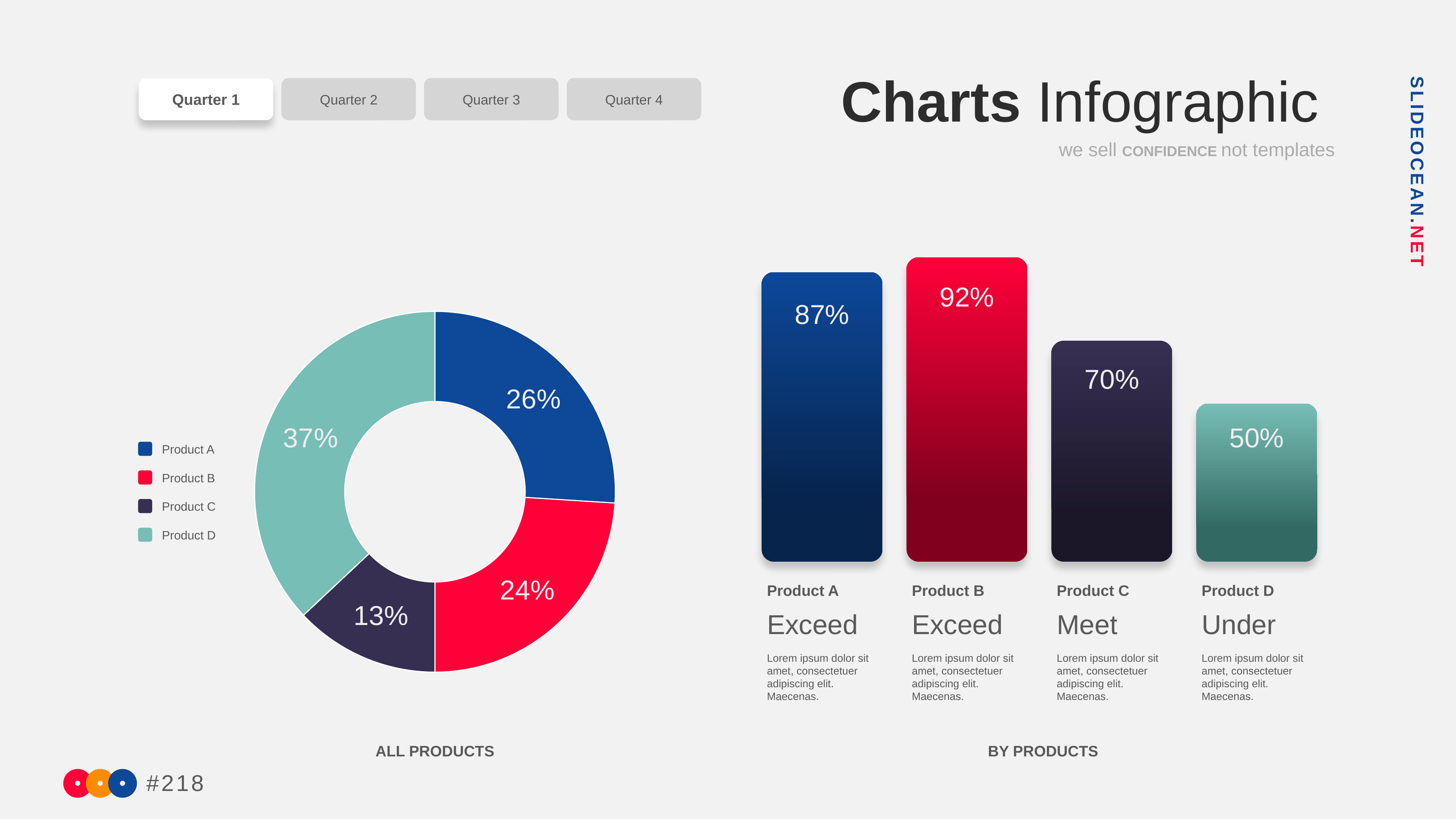

Charts Infographic

Quarter 1
Quarter 2
Quarter 3
Quarter 4
we sell CONFIDENCE not templates

92%
87%

### Chart

| Category | Q1 |
|---|---|
| Product A | 26.0 |
| Product B | 24.0 |
| Product C | 13.0 |
| Product D | 37.0 |
70%

50%
Product A

Product B

Product C

Product D

Product A
Exceed
Lorem ipsum dolor sit amet, consectetuer adipiscing elit. Maecenas.
Product B
Exceed
Lorem ipsum dolor sit amet, consectetuer adipiscing elit. Maecenas.
Product C
Meet
Lorem ipsum dolor sit amet, consectetuer adipiscing elit. Maecenas.
Product D
Under
Lorem ipsum dolor sit amet, consectetuer adipiscing elit. Maecenas.
ALL PRODUCTS
BY PRODUCTS
#218
Product A

Product B

Product C

Product D